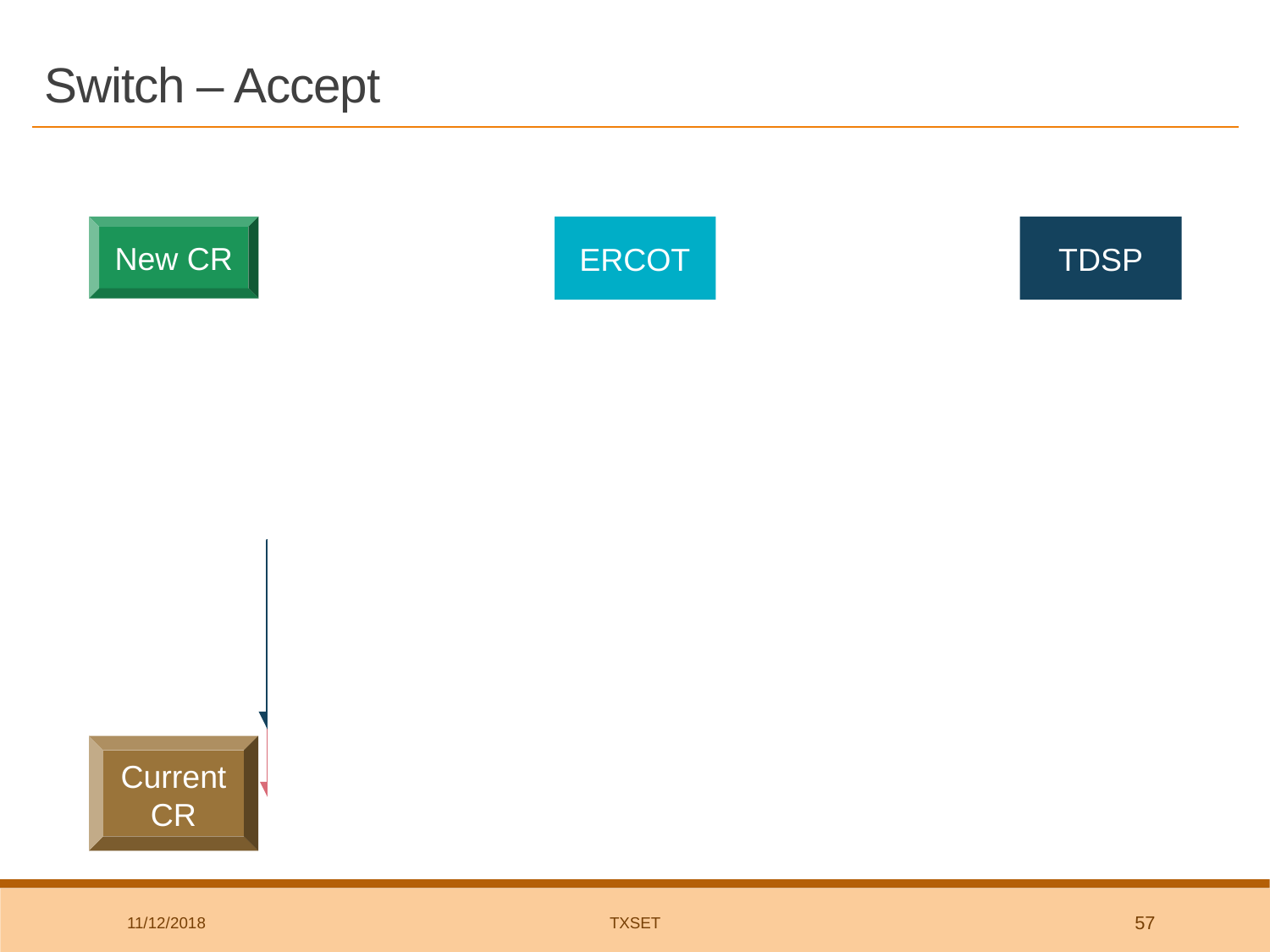

# Switch – Accept
814_01
1
814_03
2

New CR
ERCOT
TDSP
814_05
4
814_04
3

11
867_03F
5
814_06
12
810_02
867_02
6
867_02
7
867_04
9
867_04
8
867_03F
10
Current CR
11/12/2018
TxSET
57